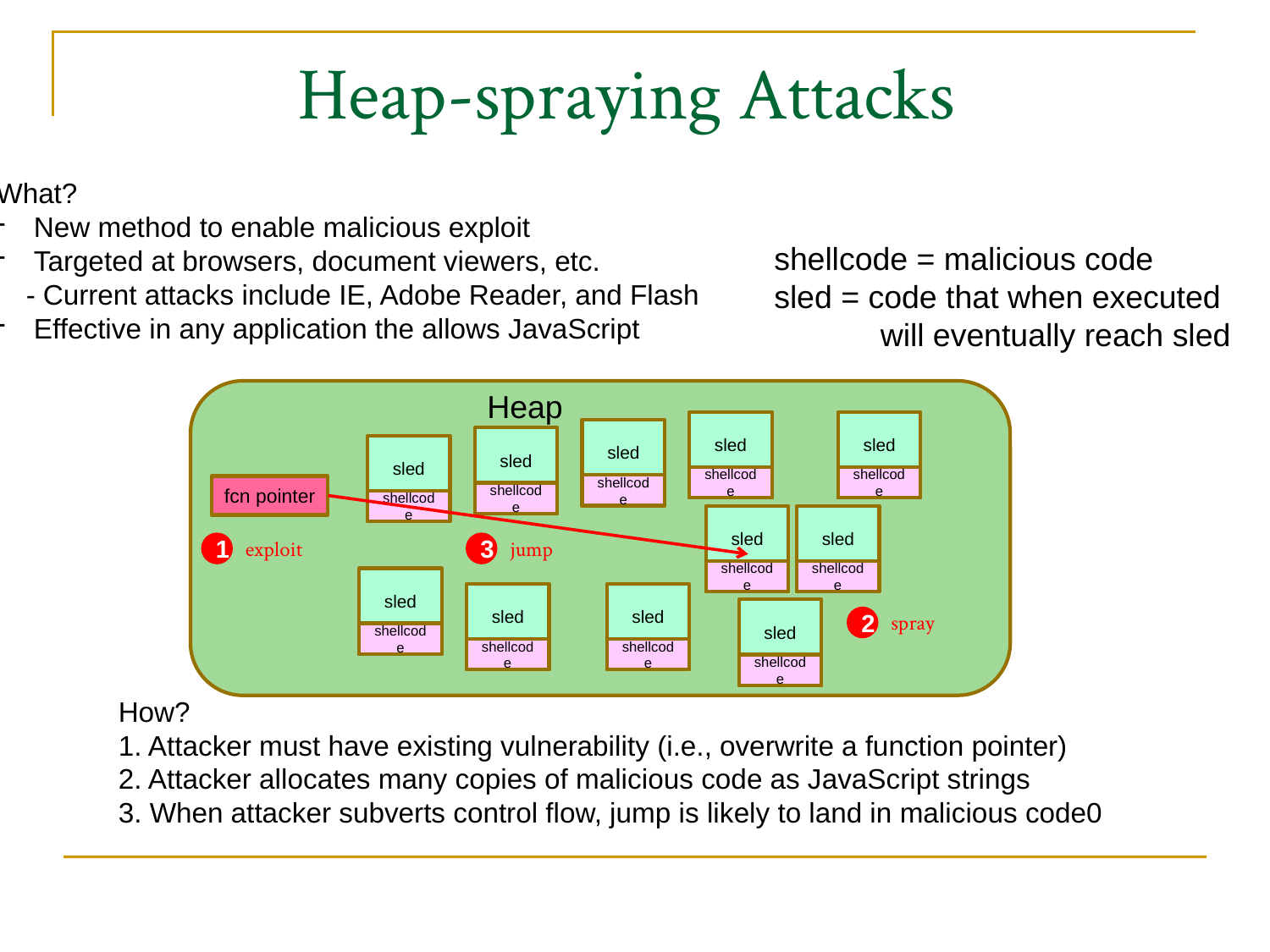

# Heap-spraying Attacks
What?
 New method to enable malicious exploit
 Targeted at browsers, document viewers, etc.
- Current attacks include IE, Adobe Reader, and Flash
 Effective in any application the allows JavaScript
shellcode = malicious code
sled = code that when executed
            will eventually reach sled

Heapp
sled

shellcode
sled

shellcode
sled

shellcode
sled

shellcode
sled

shellcode
fcn pointer
sled

shellcode
sled

shellcode
sled

shellcode
sled

shellcode
sled

shellcode
sled

shellcode
exploit
1
jump
3
spray
2
How?
1. Attacker must have existing vulnerability (i.e., overwrite a function pointer)
2. Attacker allocates many copies of malicious code as JavaScript strings
3. When attacker subverts control flow, jump is likely to land in malicious code0